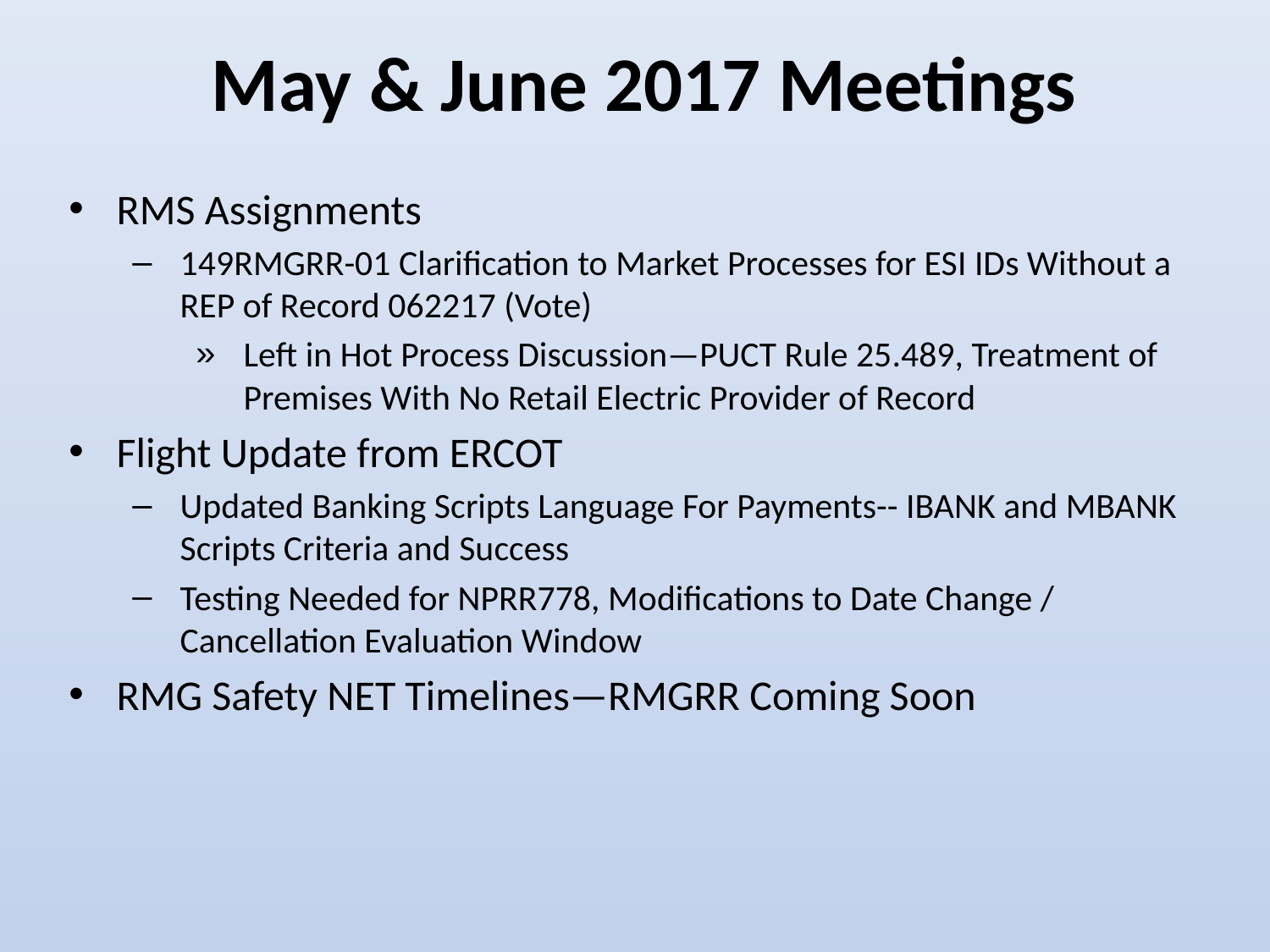

May & June 2017 Meetings

RMS Assignments
149RMGRR-01 Clarification to Market Processes for ESI IDs Without a REP of Record 062217 (Vote)
Left in Hot Process Discussion—PUCT Rule 25.489, Treatment of Premises With No Retail Electric Provider of Record
Flight Update from ERCOT
Updated Banking Scripts Language For Payments-- IBANK and MBANK Scripts Criteria and Success
Testing Needed for NPRR778, Modifications to Date Change / Cancellation Evaluation Window
RMG Safety NET Timelines—RMGRR Coming Soon